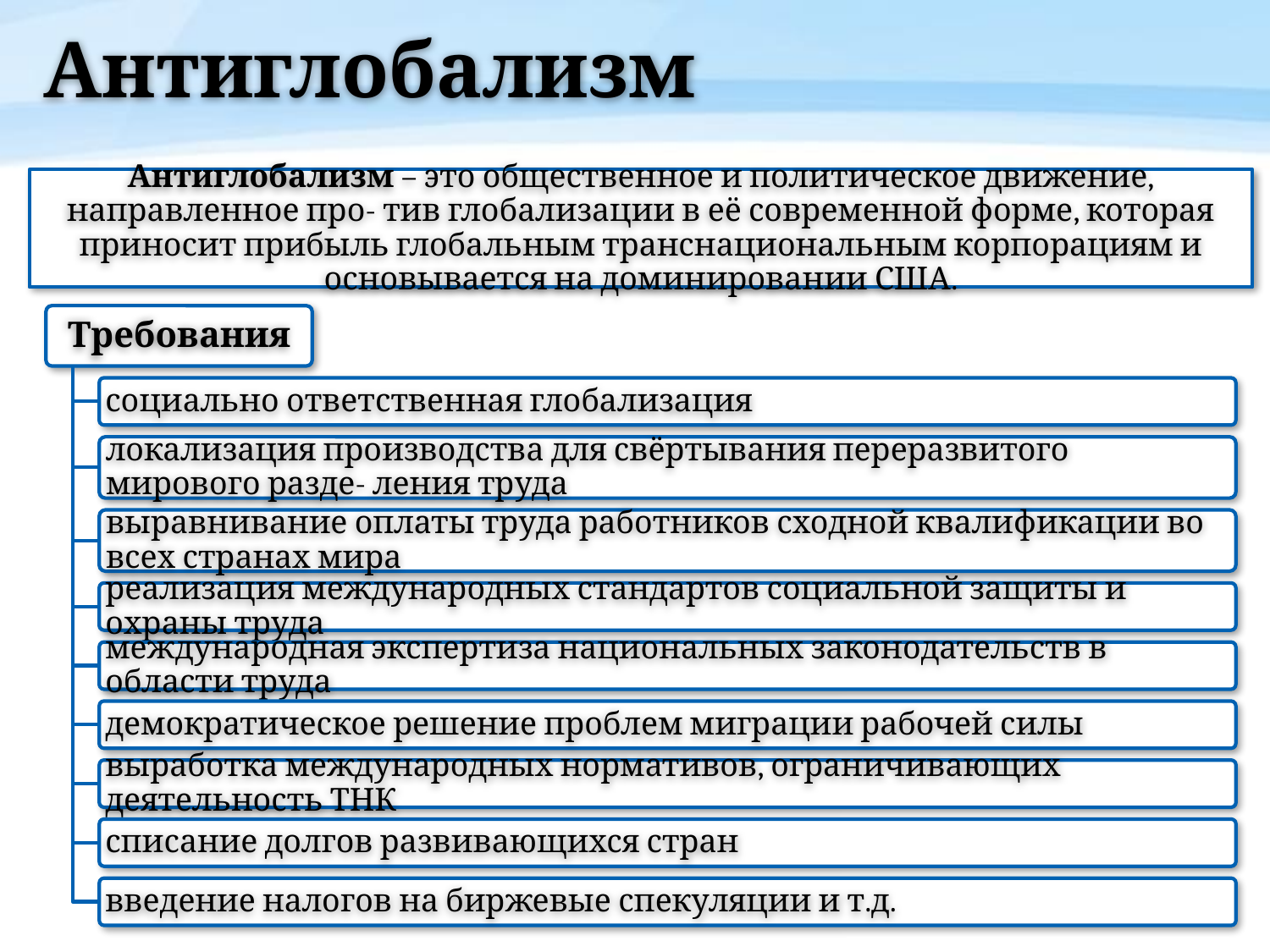

# Антиглобализм

Антиглобализм – это общественное и политическое движение, направленное про- тив глобализации в её современной форме, которая приносит прибыль глобальным транснациональным корпорациям и основывается на доминировании США.

Требования

социально ответственная глобализация

локализация производства для свёртывания переразвитого мирового разде- ления труда

выравнивание оплаты труда работников сходной квалификации во всех странах мира

реализация международных стандартов социальной защиты и охраны труда

международная экспертиза национальных законодательств в области труда

демократическое решение проблем миграции рабочей силы

выработка международных нормативов, ограничивающих деятельность ТНК

списание долгов развивающихся стран

введение налогов на биржевые спекуляции и т.д.